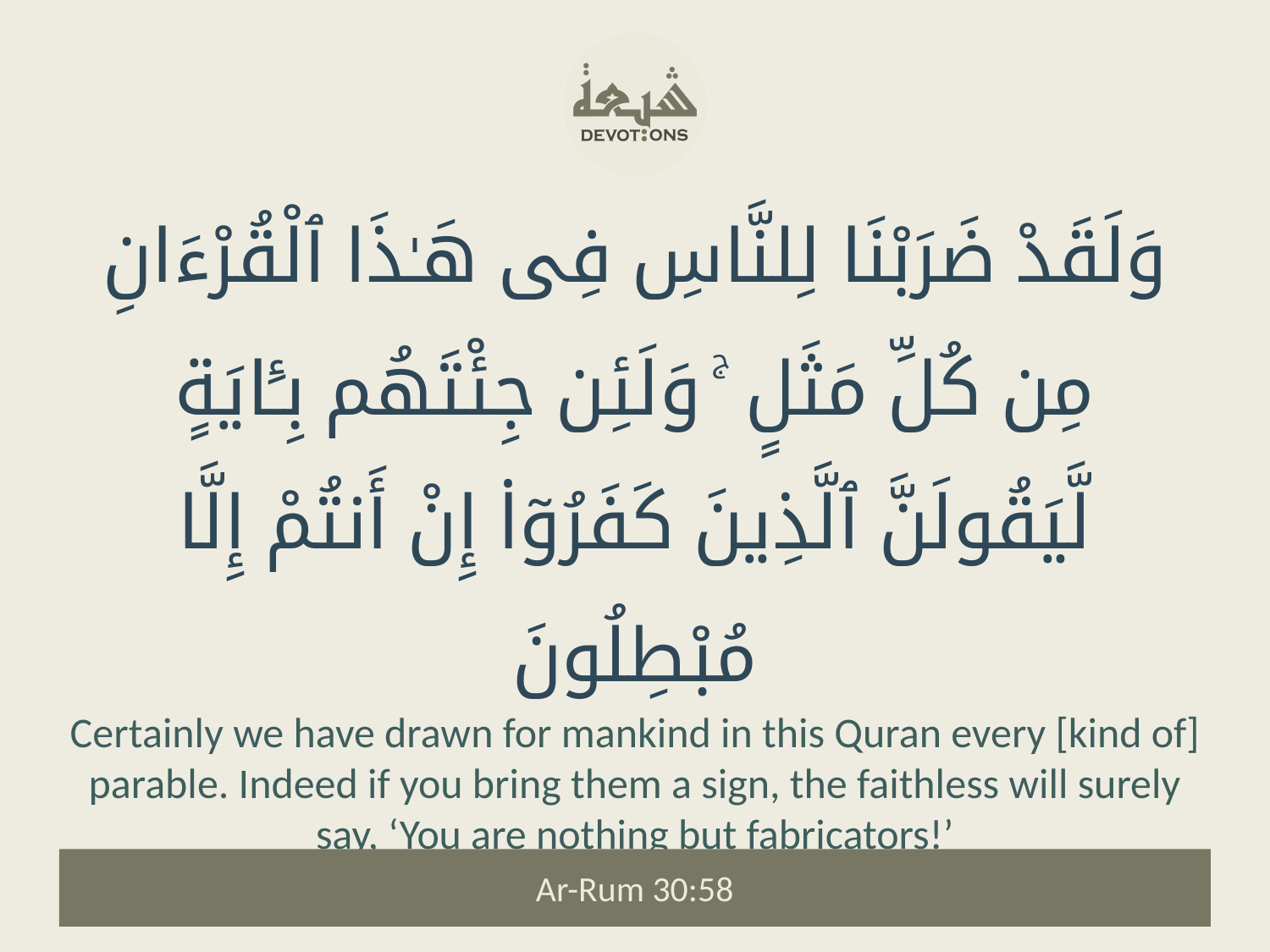

وَلَقَدْ ضَرَبْنَا لِلنَّاسِ فِى هَـٰذَا ٱلْقُرْءَانِ مِن كُلِّ مَثَلٍ ۚ وَلَئِن جِئْتَهُم بِـَٔايَةٍ لَّيَقُولَنَّ ٱلَّذِينَ كَفَرُوٓا۟ إِنْ أَنتُمْ إِلَّا مُبْطِلُونَ
Certainly we have drawn for mankind in this Quran every [kind of] parable. Indeed if you bring them a sign, the faithless will surely say, ‘You are nothing but fabricators!’
Ar-Rum 30:58